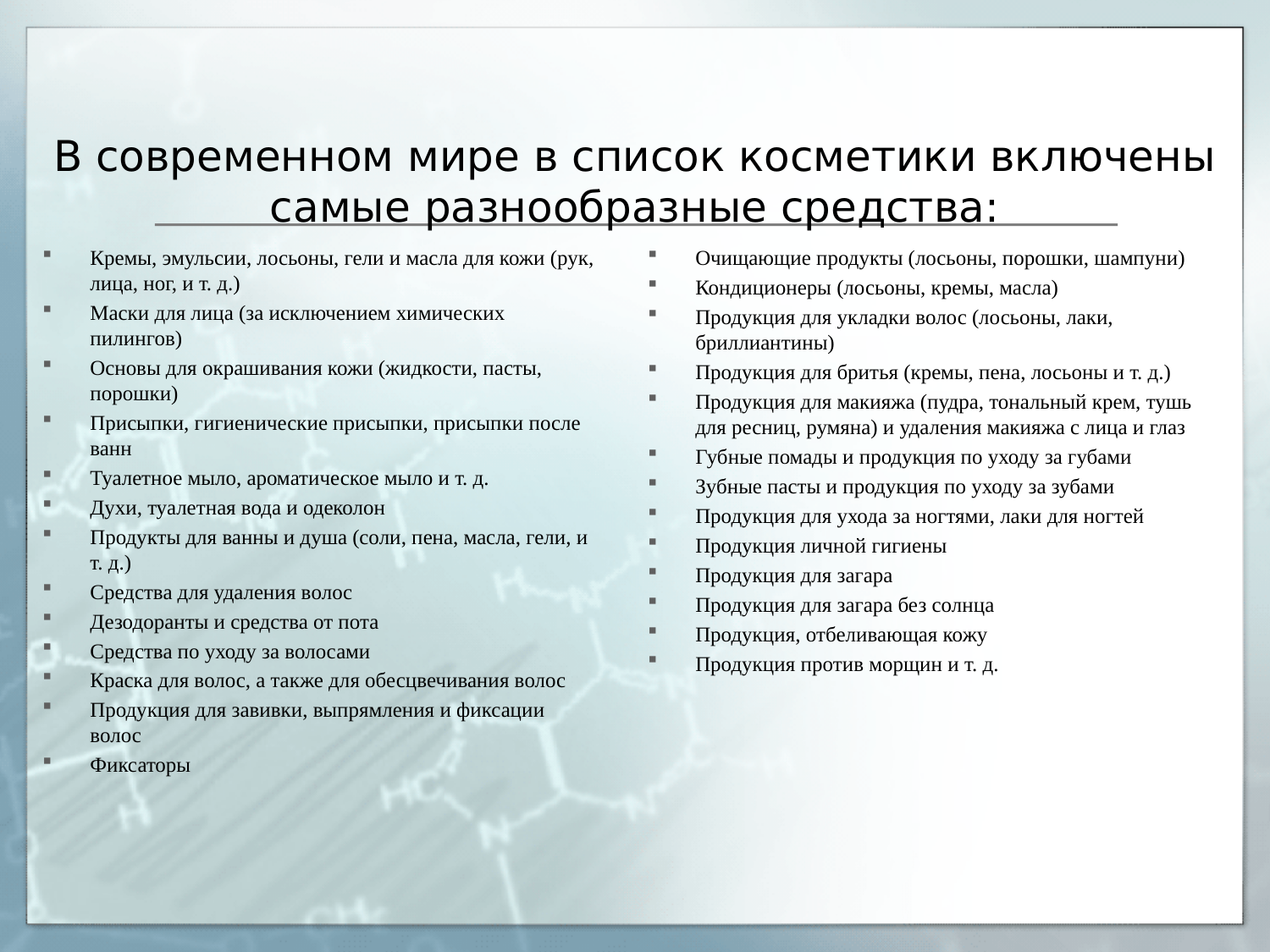

# В современном мире в список косметики включены самые разнообразные средства:
Кремы, эмульсии, лосьоны, гели и масла для кожи (рук, лица, ног, и т. д.)
Маски для лица (за исключением химических пилингов)
Основы для окрашивания кожи (жидкости, пасты, порошки)
Присыпки, гигиенические присыпки, присыпки после ванн
Туалетное мыло, ароматическое мыло и т. д.
Духи, туалетная вода и одеколон
Продукты для ванны и душа (соли, пена, масла, гели, и т. д.)
Средства для удаления волос
Дезодоранты и средства от пота
Средства по уходу за волосами
Краска для волос, а также для обесцвечивания волос
Продукция для завивки, выпрямления и фиксации волос
Фиксаторы
Очищающие продукты (лосьоны, порошки, шампуни)
Кондиционеры (лосьоны, кремы, масла)
Продукция для укладки волос (лосьоны, лаки, бриллиантины)
Продукция для бритья (кремы, пена, лосьоны и т. д.)
Продукция для макияжа (пудра, тональный крем, тушь для ресниц, румяна) и удаления макияжа с лица и глаз
Губные помады и продукция по уходу за губами
Зубные пасты и продукция по уходу за зубами
Продукция для ухода за ногтями, лаки для ногтей
Продукция личной гигиены
Продукция для загара
Продукция для загара без солнца
Продукция, отбеливающая кожу
Продукция против морщин и т. д.